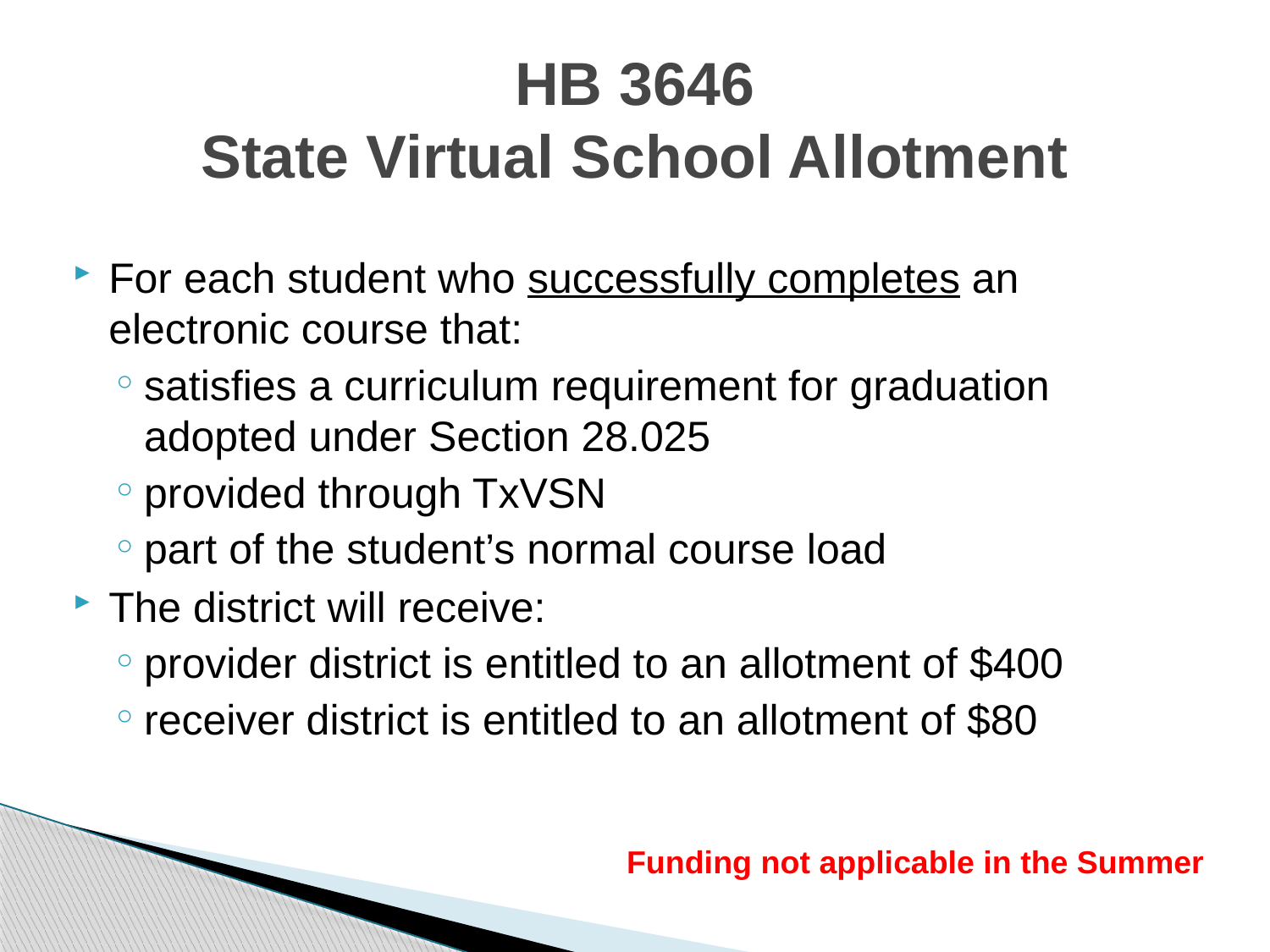

# HB 3646 State Virtual School Allotment
For each student who successfully completes an electronic course that:
satisfies a curriculum requirement for graduation adopted under Section 28.025
provided through TxVSN
part of the student’s normal course load
The district will receive:
provider district is entitled to an allotment of $400
receiver district is entitled to an allotment of $80
Funding not applicable in the Summer